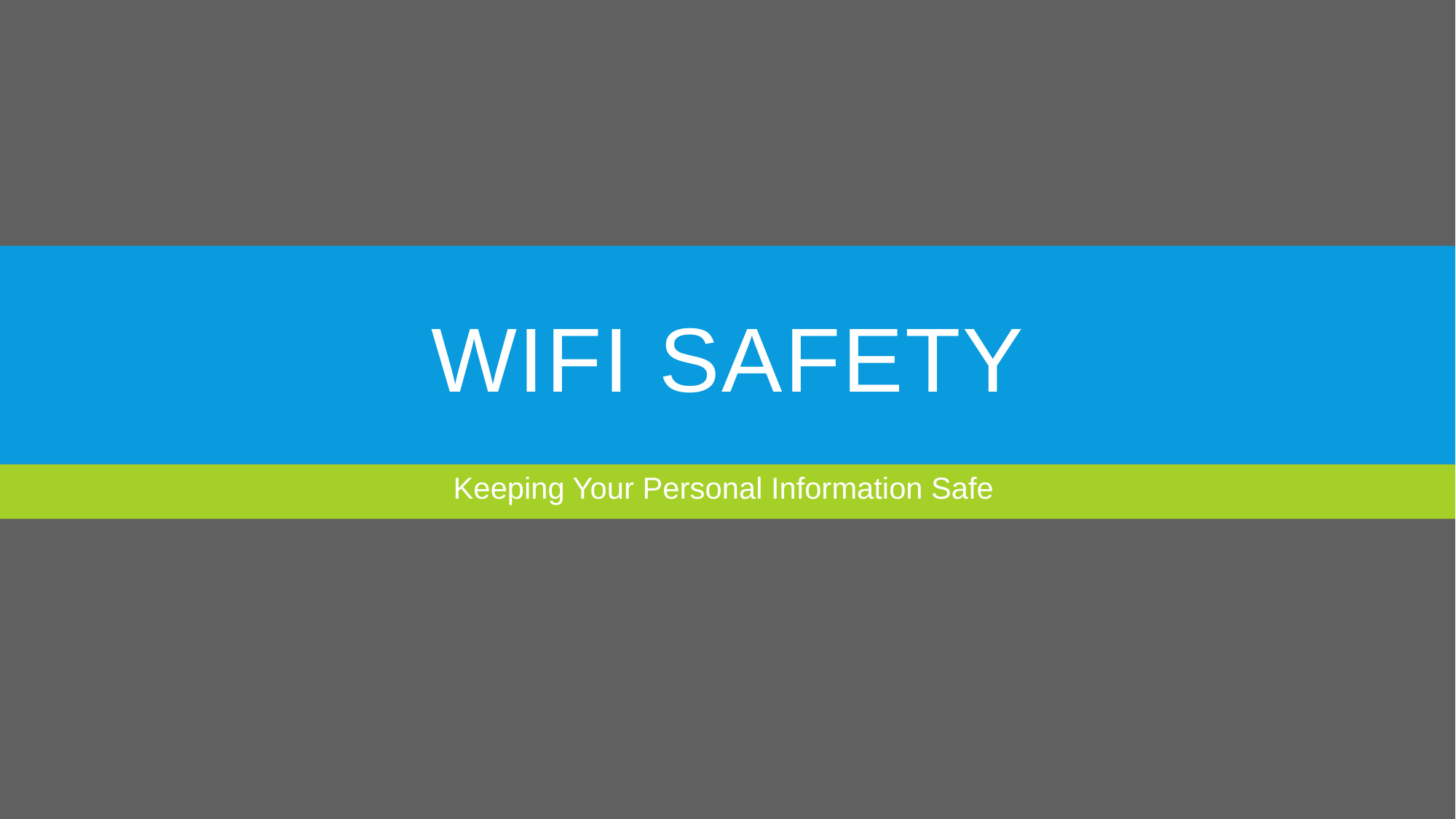

# WiFi Safety
Keeping Your Personal Information Safe